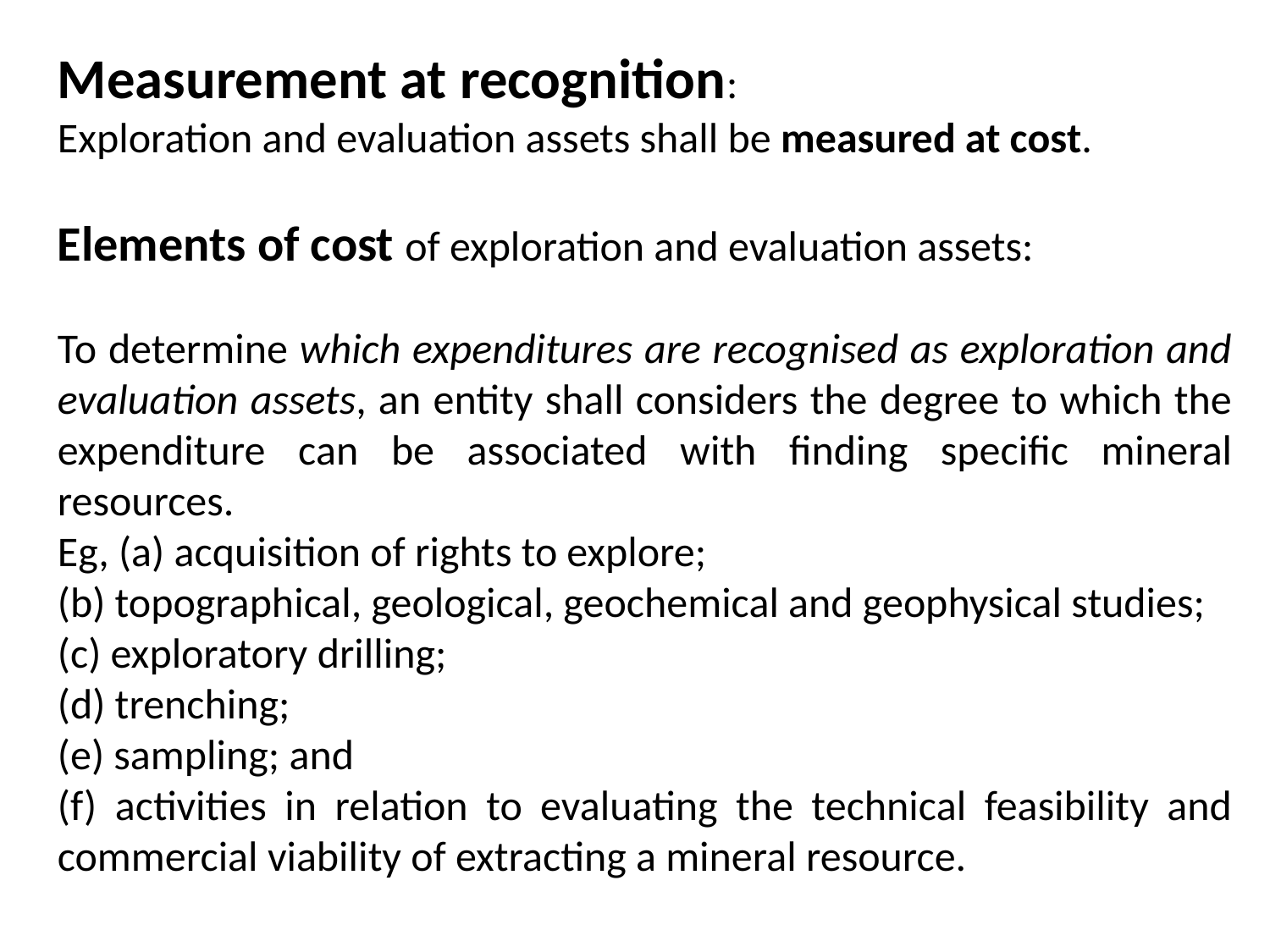

Measurement at recognition:
Exploration and evaluation assets shall be measured at cost.

Elements of cost of exploration and evaluation assets:

To determine which expenditures are recognised as exploration and evaluation assets, an entity shall considers the degree to which the expenditure can be associated with finding specific mineral resources.
Eg, (a) acquisition of rights to explore;
(b) topographical, geological, geochemical and geophysical studies;
(c) exploratory drilling;
(d) trenching;
(e) sampling; and
(f) activities in relation to evaluating the technical feasibility and commercial viability of extracting a mineral resource.